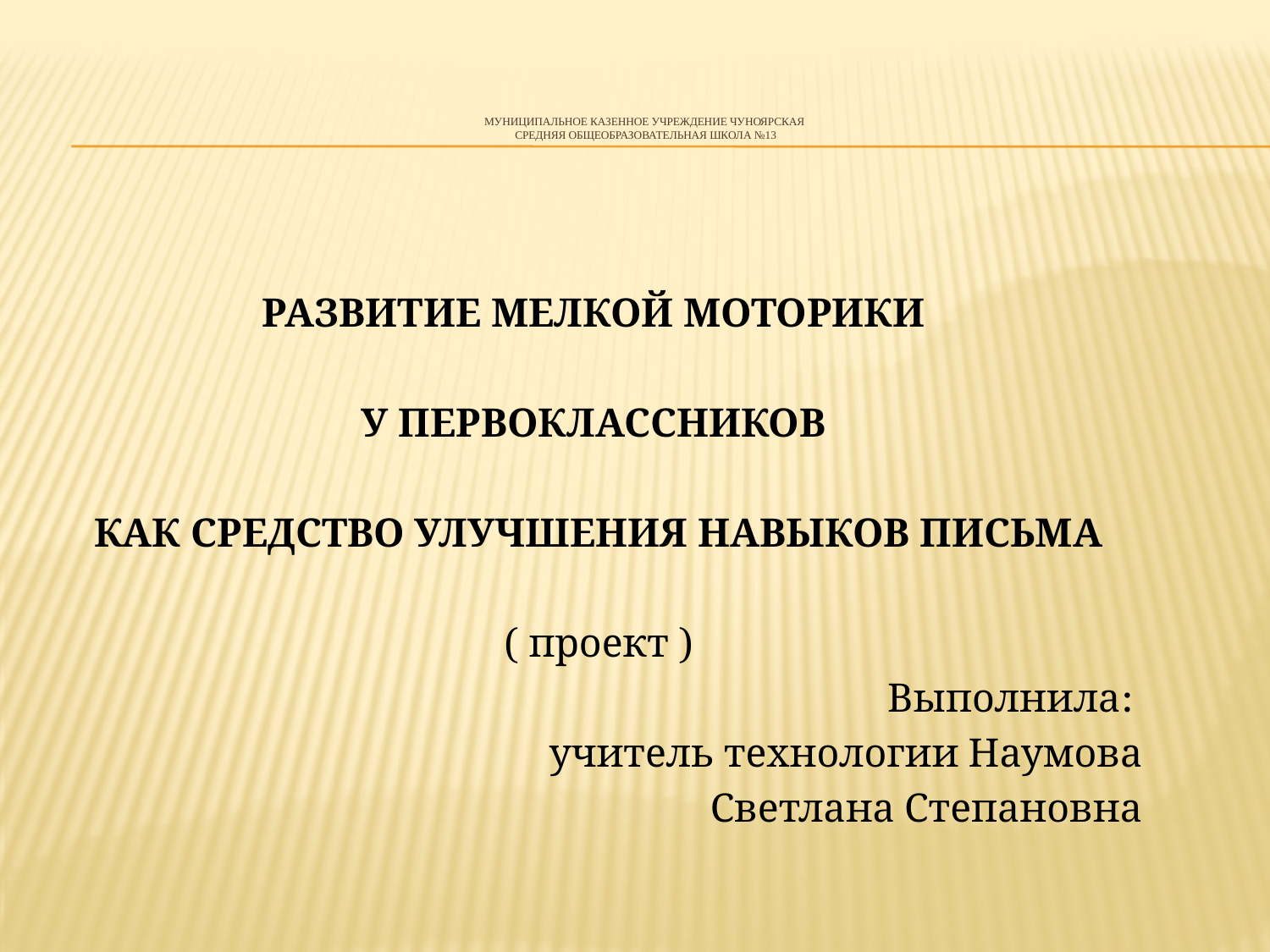

# Муниципальное казенное учреждение Чуноярская средняя общеобразовательная школа №13

РАЗВИТИЕ МЕЛКОЙ МОТОРИКИ

У ПЕРВОКЛАССНИКОВ

КАК СРЕДСТВО УЛУЧШЕНИЯ НАВЫКОВ ПИСЬМА

( проект )
Выполнила:
учитель технологии Наумова
Светлана Степановна